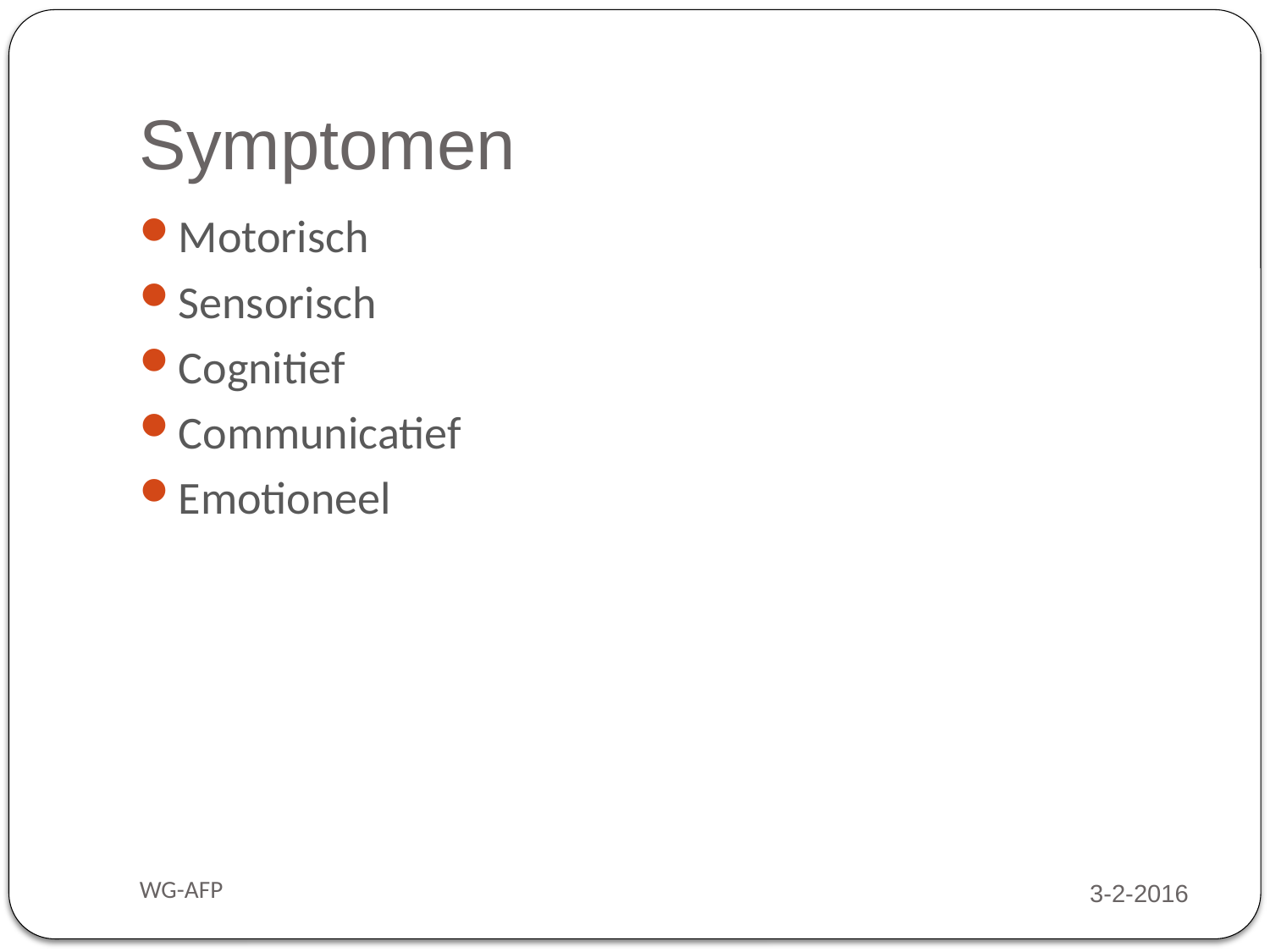

# Symptomen
Motorisch
Sensorisch
Cognitief
Communicatief
Emotioneel

WG-AFP
3-2-2016